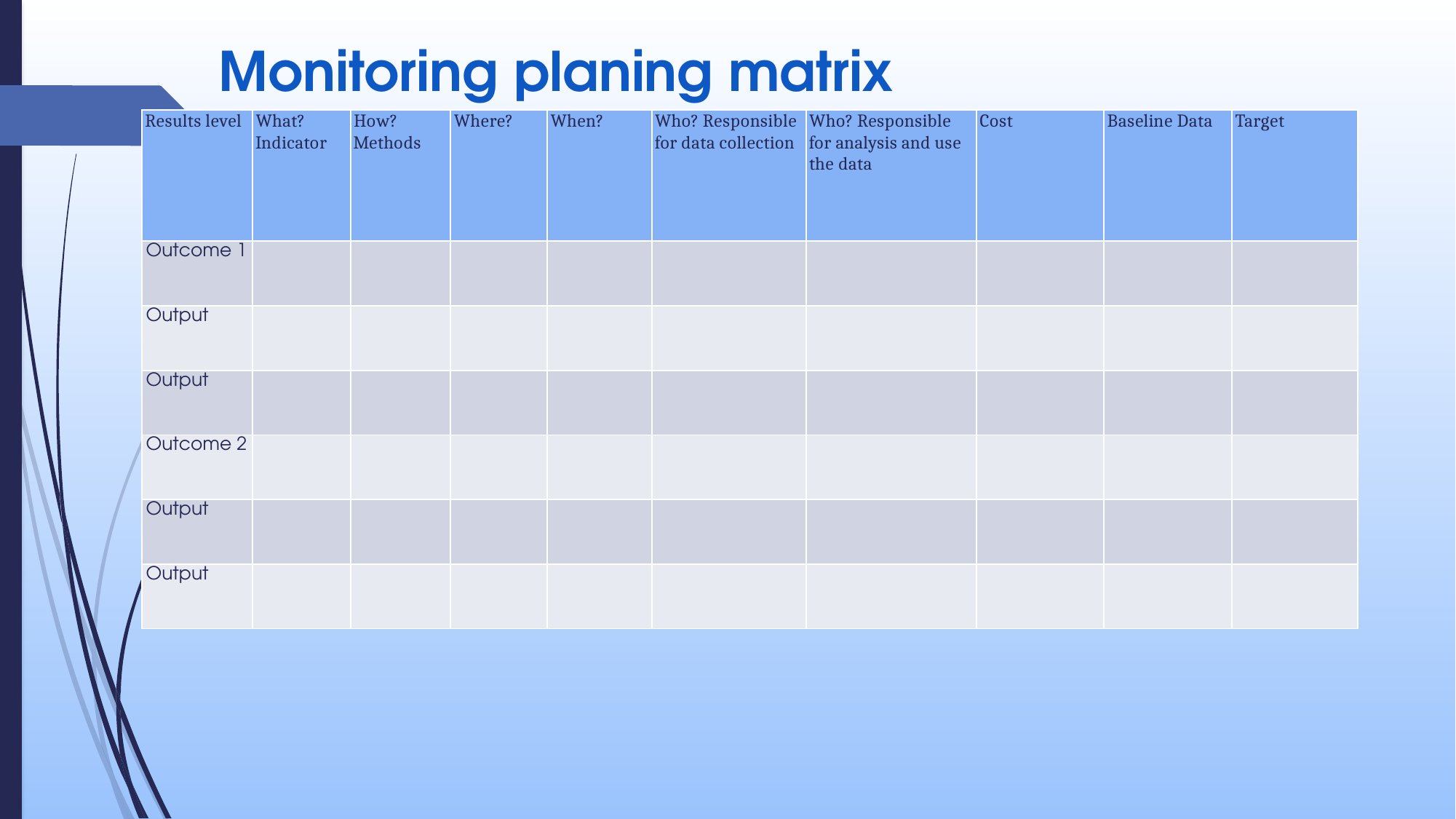

# Monitoring planing matrix
| Results level | What? Indicator | How? Methods | Where? | When? | Who? Responsible for data collection | Who? Responsible for analysis and use the data | Cost | Baseline Data | Target |
| --- | --- | --- | --- | --- | --- | --- | --- | --- | --- |
| Outcome 1 |  |  |  |  |  |  |  |  |  |
| Output |  |  |  |  |  |  |  |  |  |
| Output |  |  |  |  |  |  |  |  |  |
| Outcome 2 |  |  |  |  |  |  |  |  |  |
| Output |  |  |  |  |  |  |  |  |  |
| Output |  |  |  |  |  |  |  |  |  |